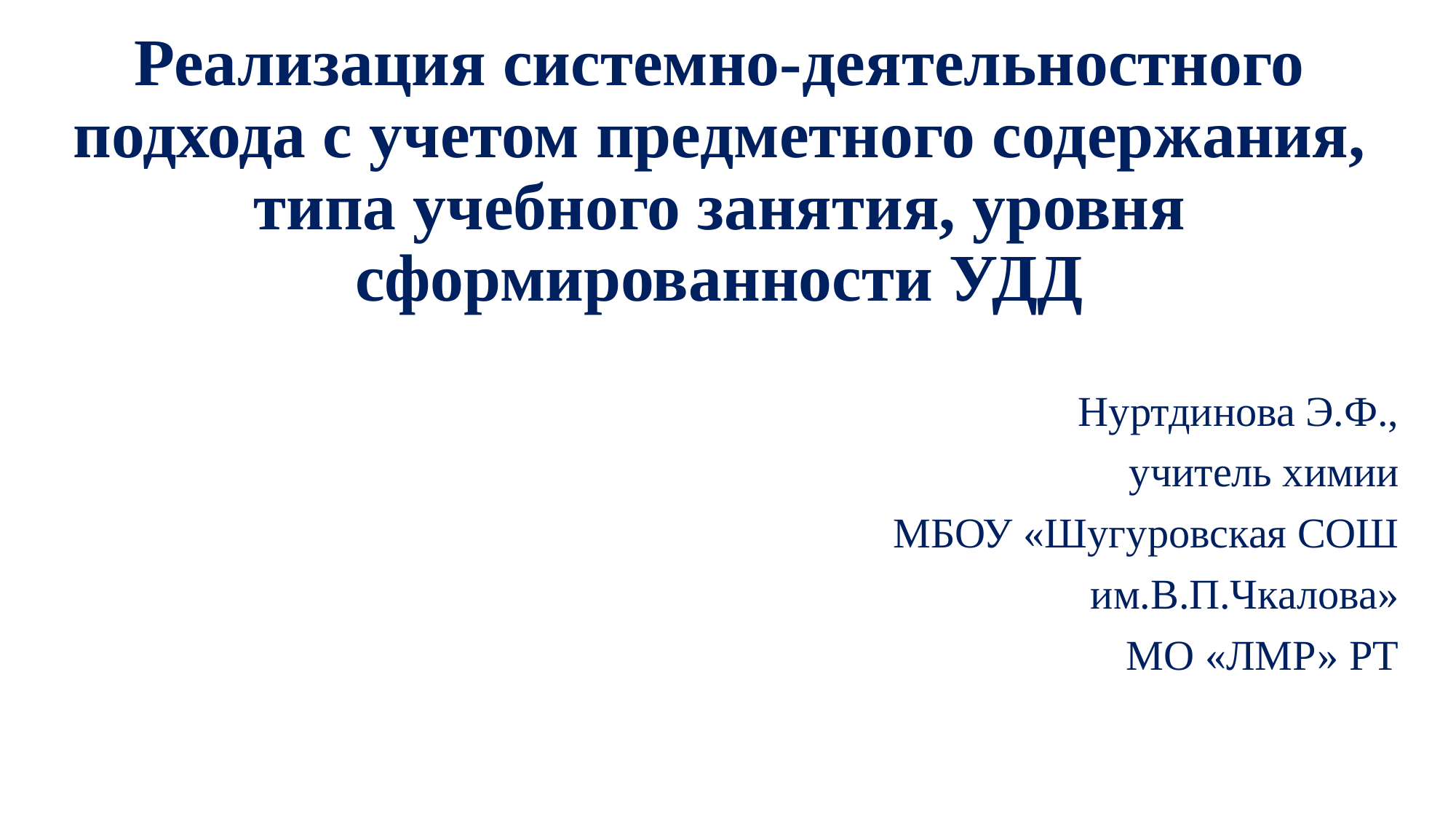

# Реализация системно-деятельностного подхода с учетом предметного содержания, типа учебного занятия, уровня сформированности УДД

Нуртдинова Э.Ф.,
учитель химии
МБОУ «Шугуровская СОШ
им.В.П.Чкалова»
МО «ЛМР» РТ